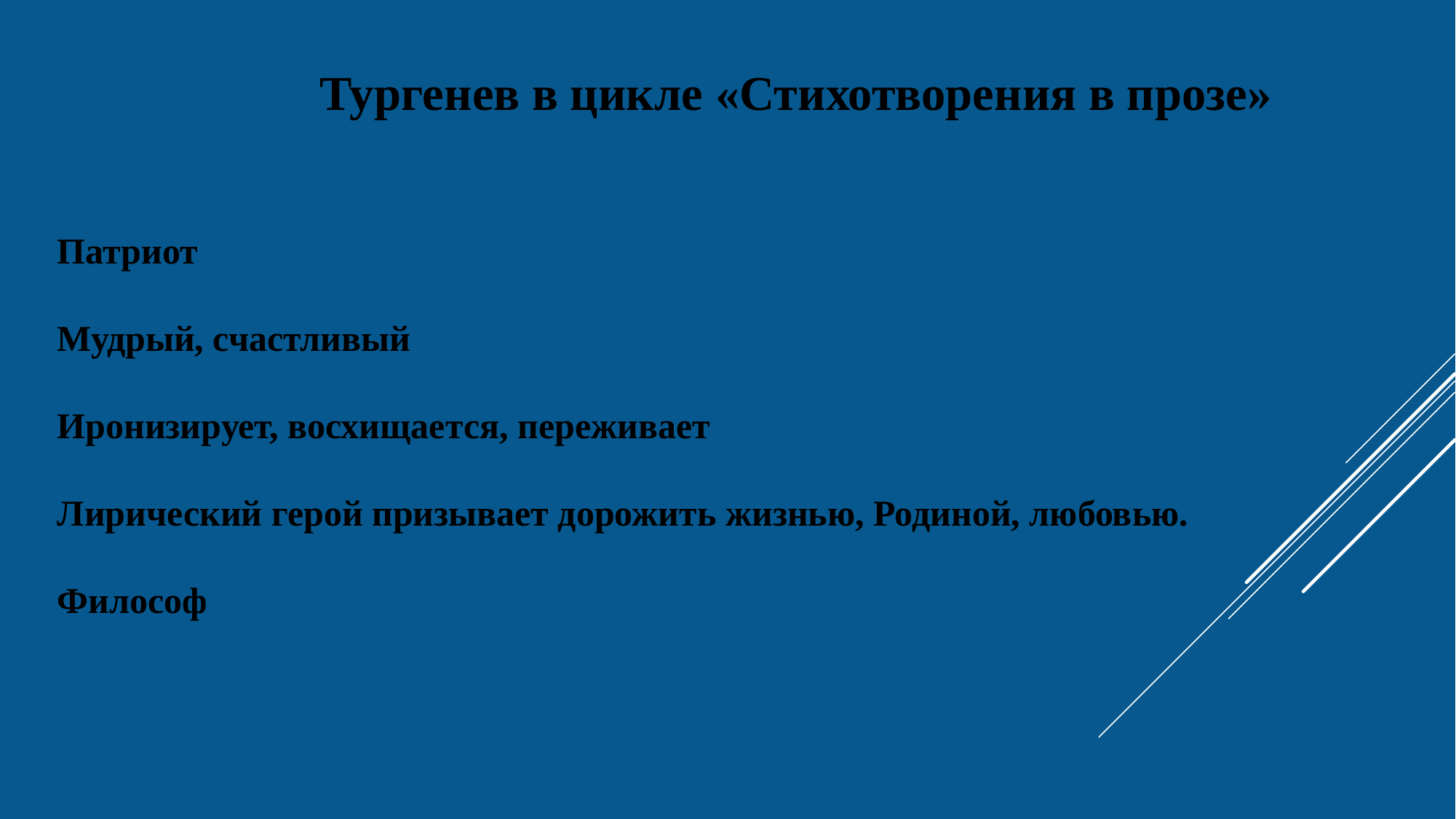

Тургенев в цикле «Стихотворения в прозе»
Патриот

Мудрый, счастливый

Иронизирует, восхищается, переживает

Лирический герой призывает дорожить жизнью, Родиной, любовью.

Философ